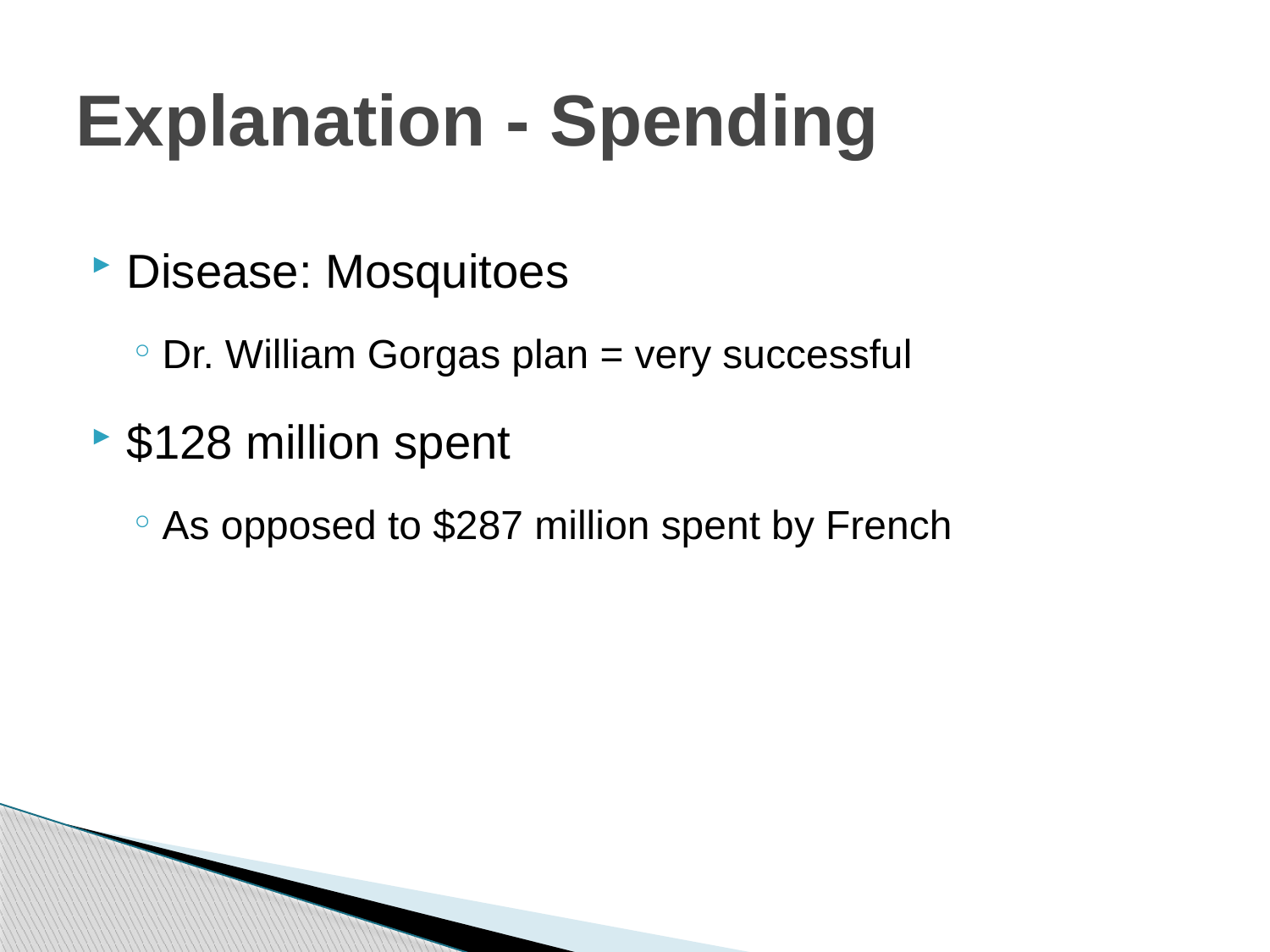

# Explanation - Spending
Disease: Mosquitoes
Dr. William Gorgas plan = very successful
$128 million spent
As opposed to $287 million spent by French